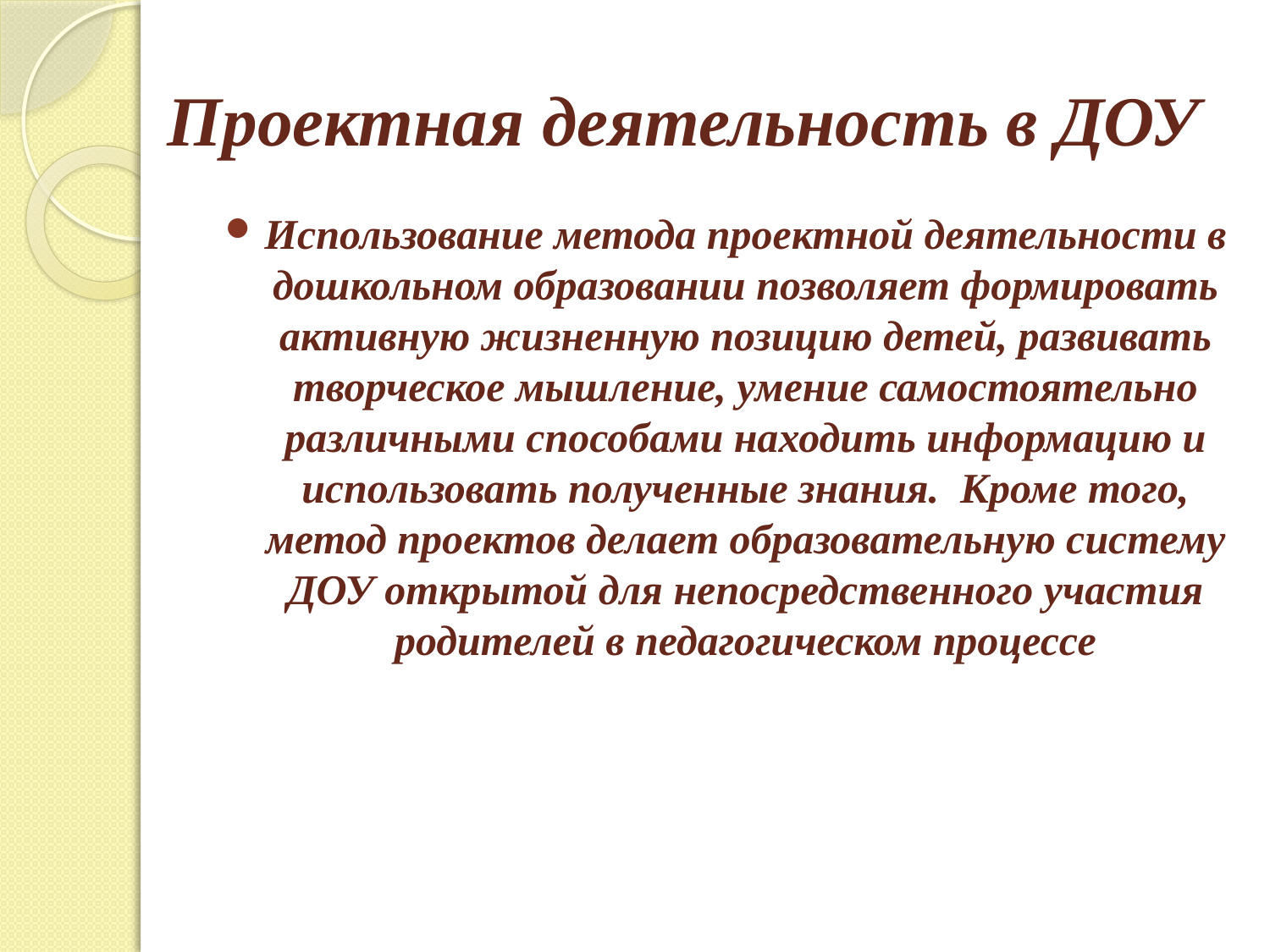

# Проектная деятельность в ДОУ
Использование метода проектной деятельности в дошкольном образовании позволяет формировать активную жизненную позицию детей, развивать творческое мышление, умение самостоятельно различными способами находить информацию и использовать полученные знания.  Кроме того, метод проектов делает образовательную систему ДОУ открытой для непосредственного участия родителей в педагогическом процессе